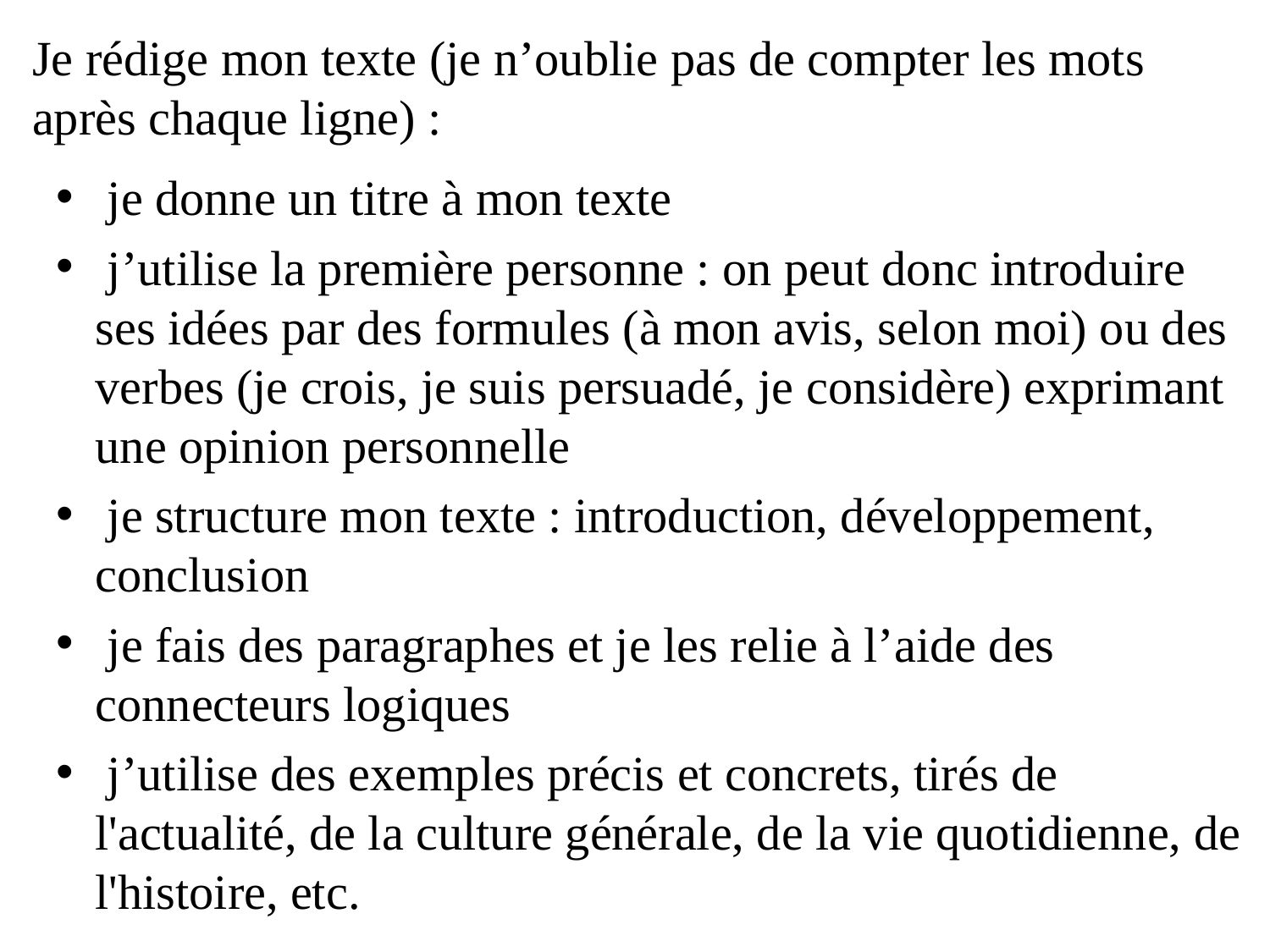

Je rédige mon texte (je n’oublie pas de compter les mots après chaque ligne) :
 je donne un titre à mon texte
 j’utilise la première personne : on peut donc introduire ses idées par des formules (à mon avis, selon moi) ou des verbes (je crois, je suis persuadé, je considère) exprimant une opinion personnelle
 je structure mon texte : introduction, développement, conclusion
 je fais des paragraphes et je les relie à l’aide des connecteurs logiques
 j’utilise des exemples précis et concrets, tirés de l'actualité, de la culture générale, de la vie quotidienne, de l'histoire, etc.